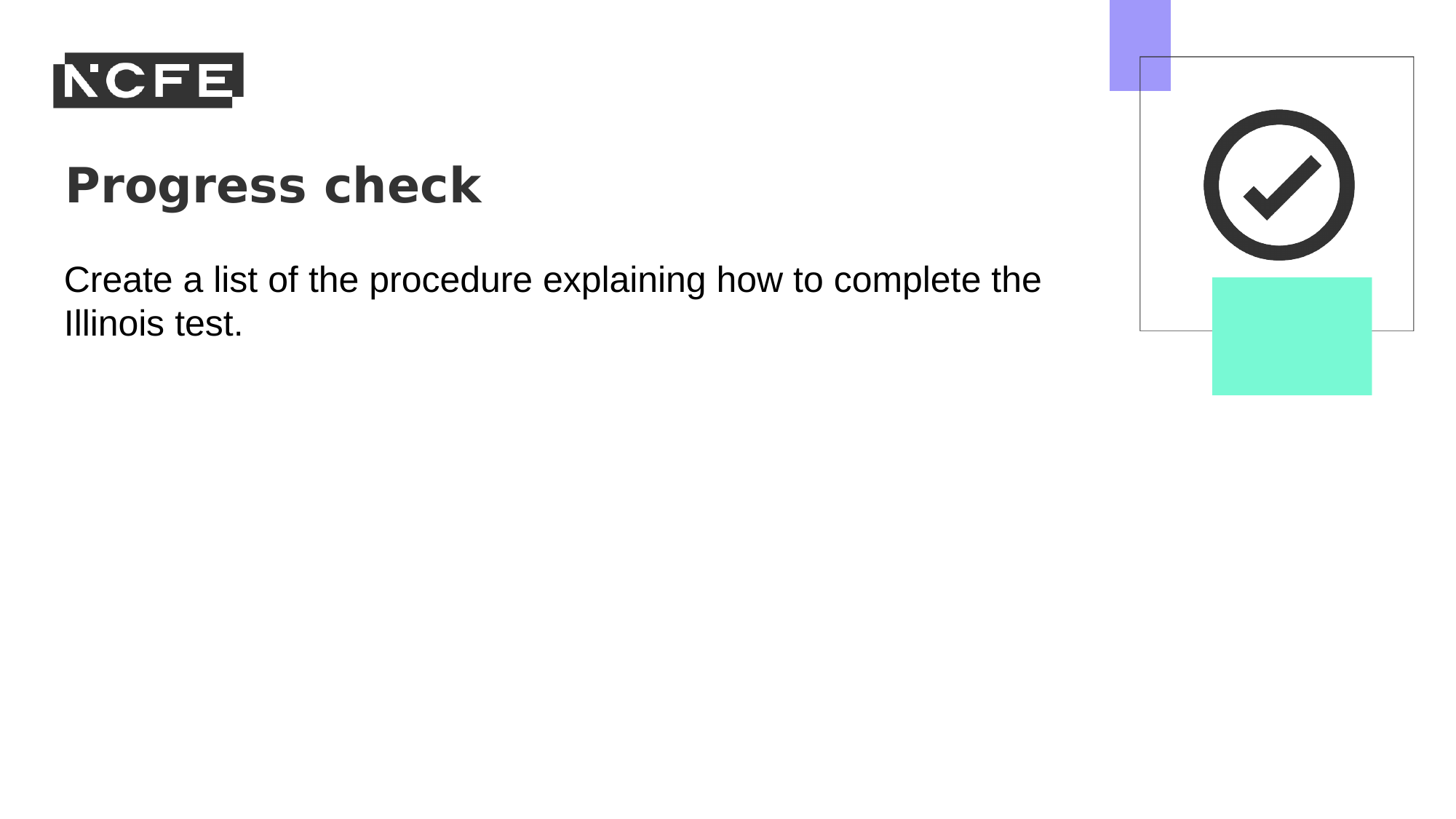

Create a list of the procedure explaining how to complete the Illinois test.